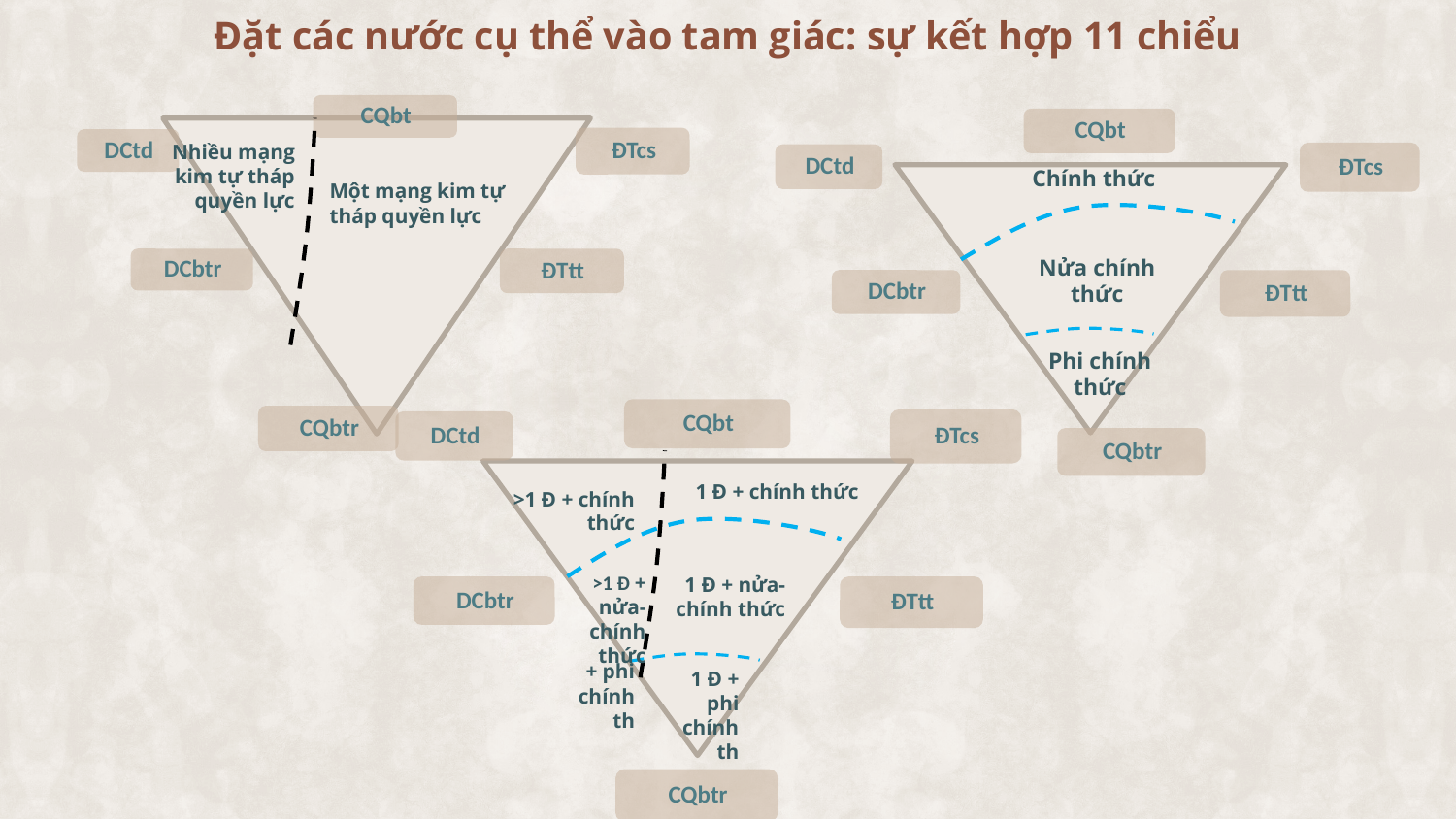

# Đặt các nước cụ thể vào tam giác: sự kết hợp 11 chiểu

ĐTcs
DCtd
CQbtr
CQbt
ĐTtt
DCbtr
ĐTcs
DCtd
CQbtr
CQbt
ĐTtt
DCbtr

Nhiều mạng kim tự tháp quyền lực
Một mạng kim tự tháp quyền lực
Chính thức

Phi chính thức
Nửa chính thức
ĐTcs
DCtd
CQbtr
CQbt
ĐTtt
DCbtr

1 Đ + chính thức
>1 Đ + chính thức

>1 Đ + nửa-chính thức
1 Đ + nửa-chính thức
+ phi chính th
1 Đ + phi chính th